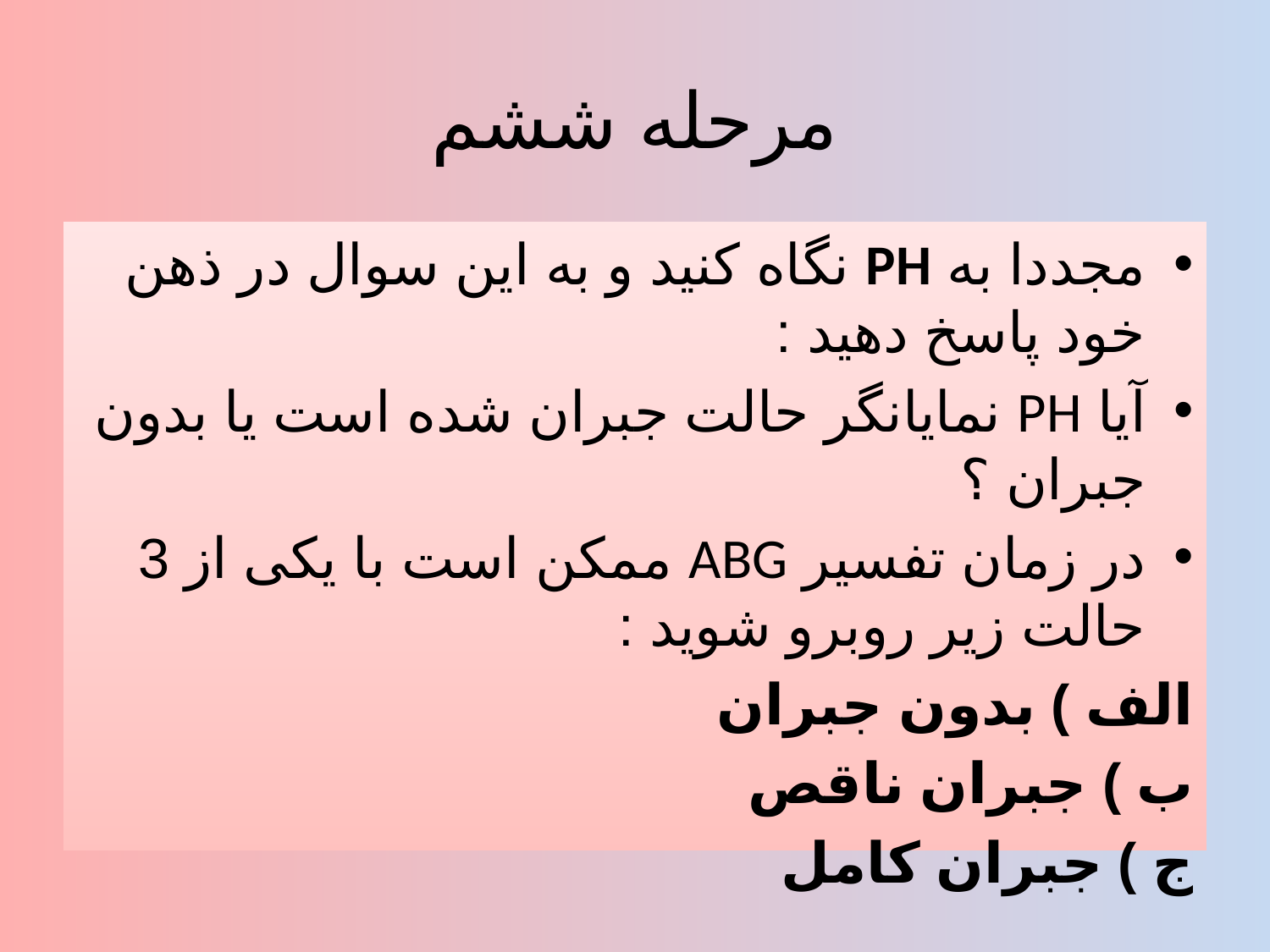

# مرحله ششم
مجددا به PH نگاه کنید و به این سوال در ذهن خود پاسخ دهید :
آیا PH نمایانگر حالت جبران شده است یا بدون جبران ؟
در زمان تفسیر ABG ممکن است با یکی از 3 حالت زیر روبرو شوید :
الف ) بدون جبران
ب ) جبران ناقص
ج ) جبران کامل